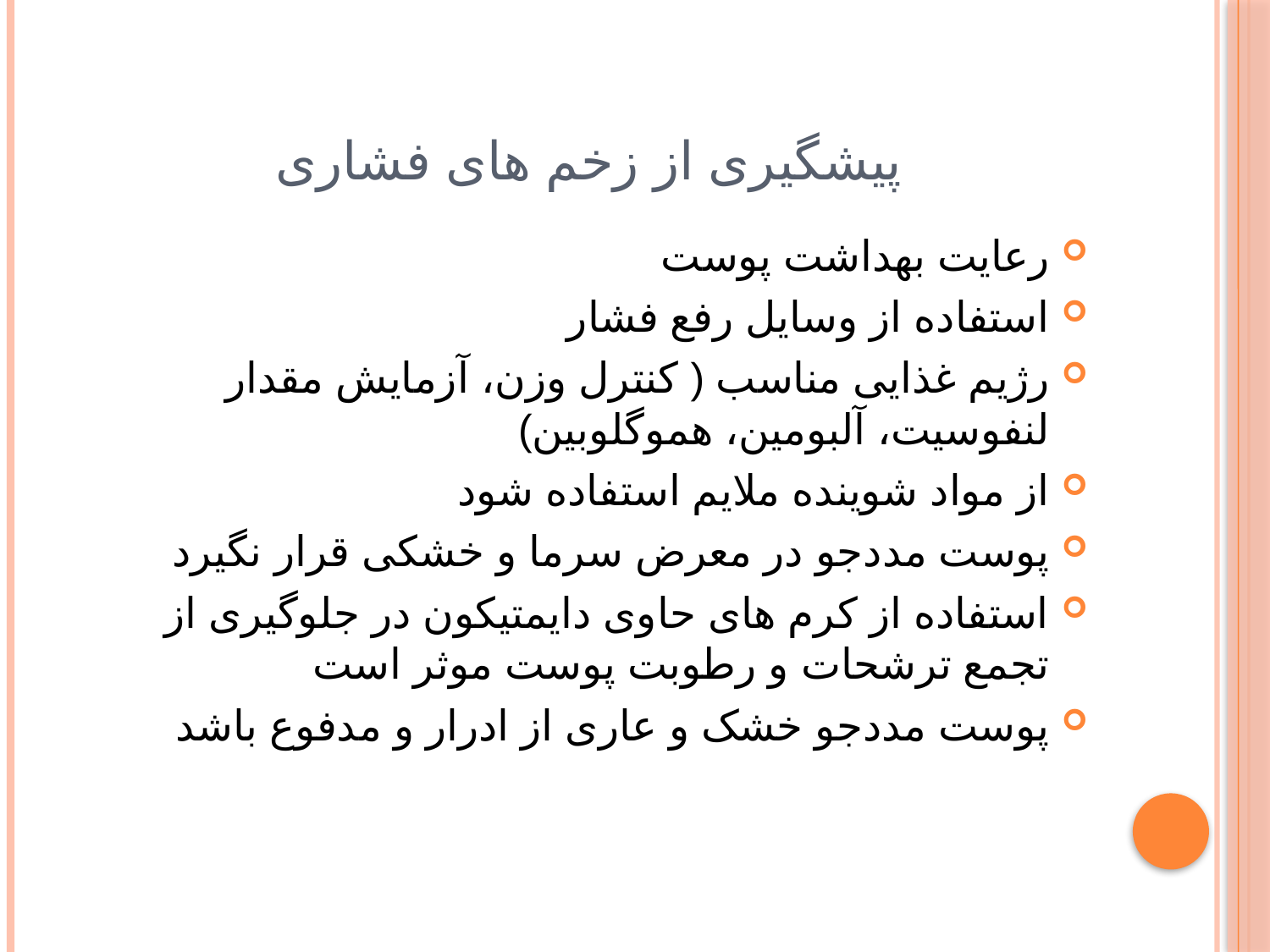

# پیشگیری از زخم های فشاری
رعایت بهداشت پوست
استفاده از وسایل رفع فشار
رژیم غذایی مناسب ( کنترل وزن، آزمایش مقدار لنفوسیت، آلبومین، هموگلوبین)
از مواد شوینده ملایم استفاده شود
پوست مددجو در معرض سرما و خشکی قرار نگیرد
استفاده از کرم های حاوی دایمتیکون در جلوگیری از تجمع ترشحات و رطوبت پوست موثر است
پوست مددجو خشک و عاری از ادرار و مدفوع باشد